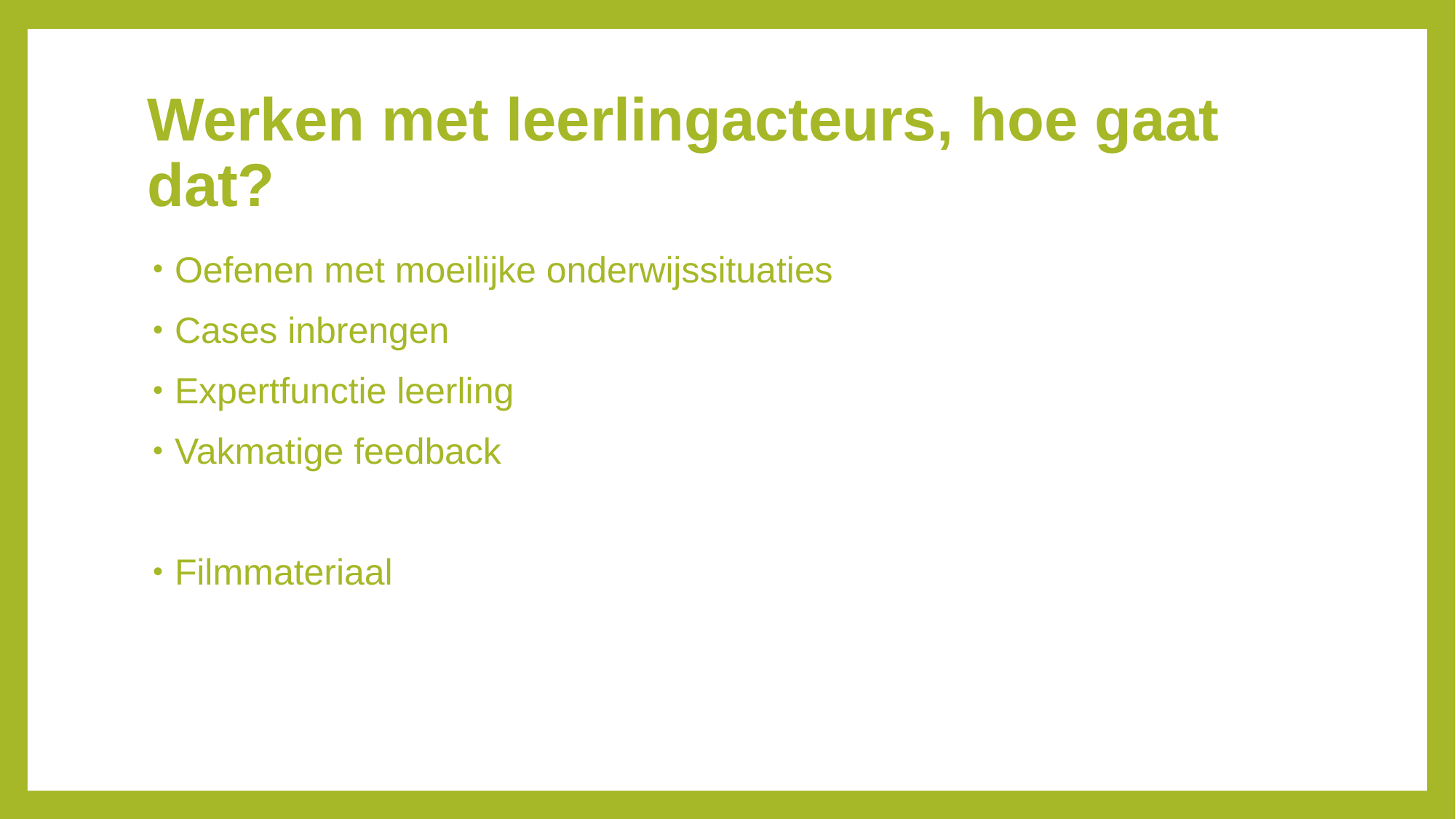

# Werken met leerlingacteurs, hoe gaat dat?
Oefenen met moeilijke onderwijssituaties
Cases inbrengen
Expertfunctie leerling
Vakmatige feedback

Filmmateriaal